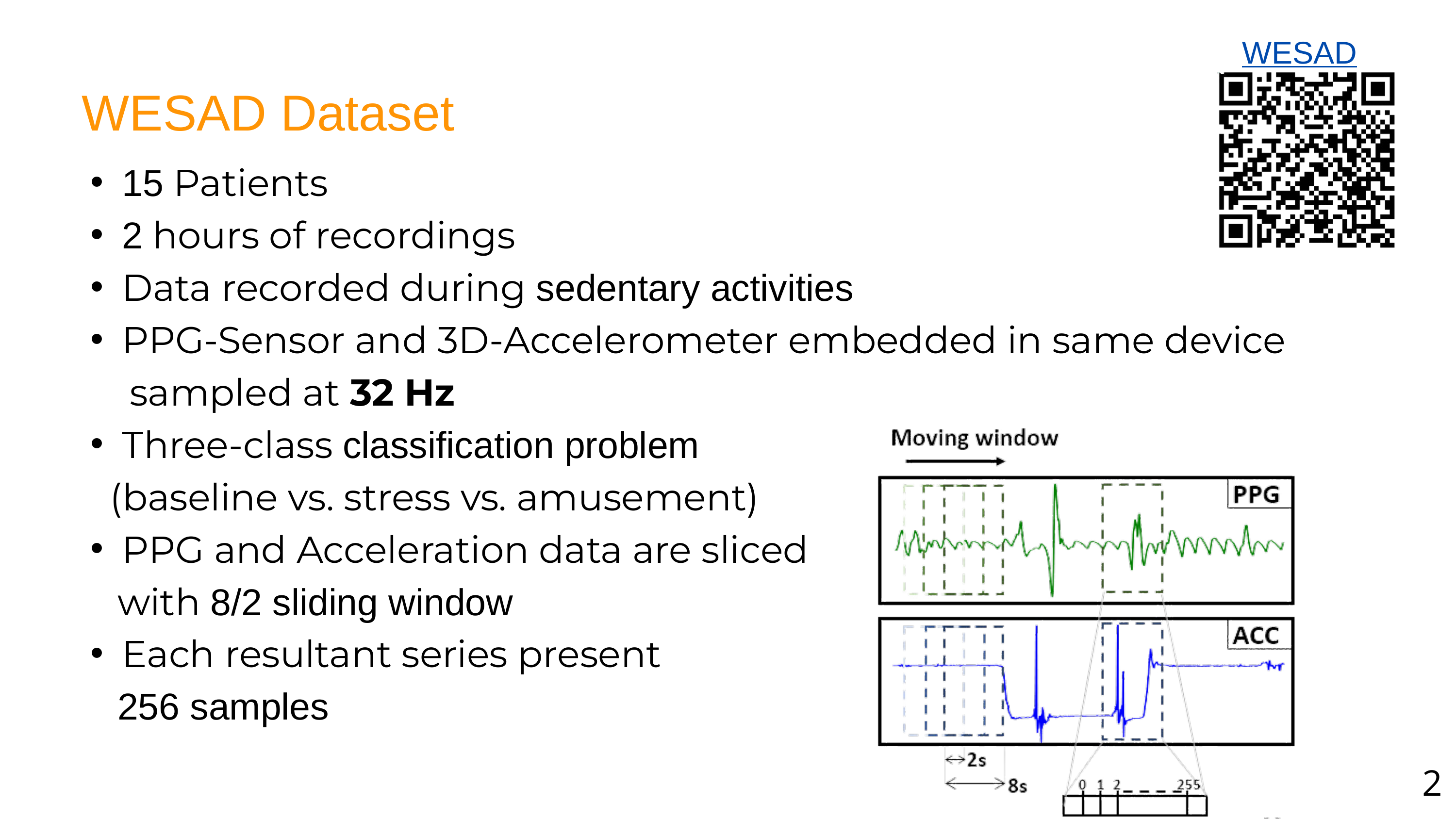

WESAD

WESAD Dataset
15 Patients
2 hours of recordings
Data recorded during sedentary activities
PPG-Sensor and 3D-Accelerometer embedded in same device
    sampled at 32 Hz
Three-class classification problem
  (baseline vs. stress vs. amusement)
PPG and Acceleration data are sliced
      with 8/2 sliding window
Each resultant series present
      256 samples

21